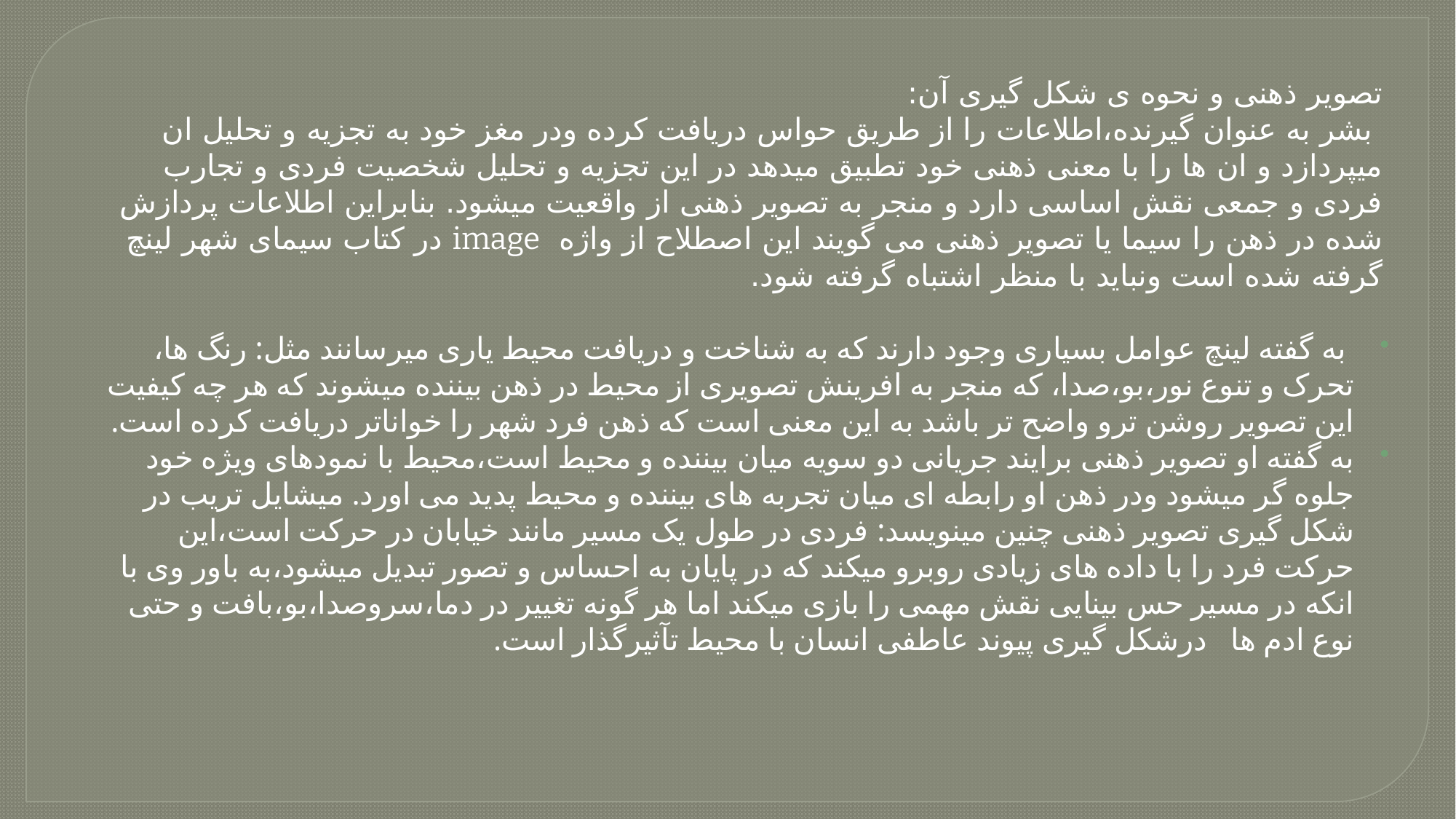

تصویر ذهنی و نحوه ی شکل گیری آن:
 بشر به عنوان گیرنده،اطلاعات را از طریق حواس دریافت کرده ودر مغز خود به تجزیه و تحلیل ان میپردازد و ان ها را با معنی ذهنی خود تطبیق میدهد در این تجزیه و تحلیل شخصیت فردی و تجارب فردی و جمعی نقش اساسی دارد و منجر به تصویر ذهنی از واقعیت میشود. بنابراین اطلاعات پردازش شده در ذهن را سیما یا تصویر ذهنی می گویند این اصطلاح از واژه  image در کتاب سیمای شهر لینچ   گرفته شده است ونباید با منظر اشتباه گرفته شود.
 به گفته لینچ عوامل بسیاری وجود دارند که به شناخت و دریافت محیط یاری میرسانند مثل: رنگ ها، تحرک و تنوع نور،بو،صدا، که منجر به افرینش تصویری از محیط در ذهن بیننده میشوند که هر چه کیفیت این تصویر روشن ترو واضح تر باشد به این معنی است که ذهن فرد شهر را خواناتر دریافت کرده است.
به گفته او تصویر ذهنی برایند جریانی دو سویه میان بیننده و محیط است،محیط با نمودهای ویژه خود جلوه گر میشود ودر ذهن او رابطه ای میان تجربه های بیننده و محیط پدید می اورد. میشایل تریب در شکل گیری تصویر ذهنی چنین مینویسد: فردی در طول یک مسیر مانند خیابان در حرکت است،این حرکت فرد را با داده های زیادی روبرو میکند که در پایان به احساس و تصور تبدیل میشود،به باور وی با انکه در مسیر حس بینایی نقش مهمی را بازی میکند اما هر گونه تغییر در دما،سروصدا،بو،بافت و حتی نوع ادم ها   درشکل گیری پیوند عاطفی انسان با محیط تآثیرگذار است.